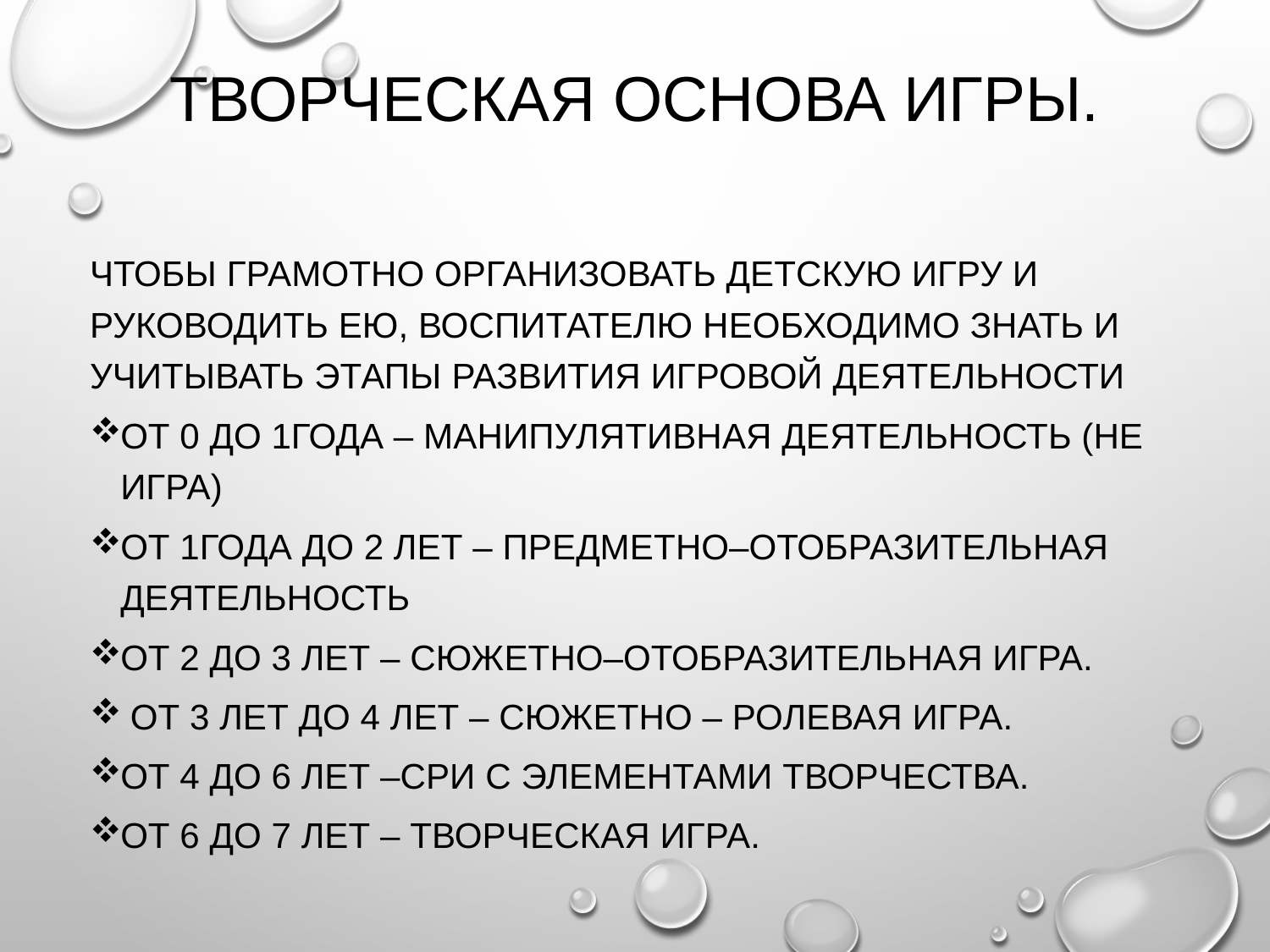

# Творческая основа игры.
Чтобы грамотно организовать детскую игру и руководить ею, воспитателю необходимо знать и учитывать этапы развития игровой деятельности
От 0 до 1года – манипулятивная деятельность (не игра)
От 1года до 2 лет – предметно–отобразительная деятельность
От 2 до 3 лет – сюжетно–отобразительная игра.
 От 3 лет до 4 лет – сюжетно – ролевая игра.
От 4 до 6 лет –сри с элементами творчества.
От 6 до 7 лет – творческая игра.